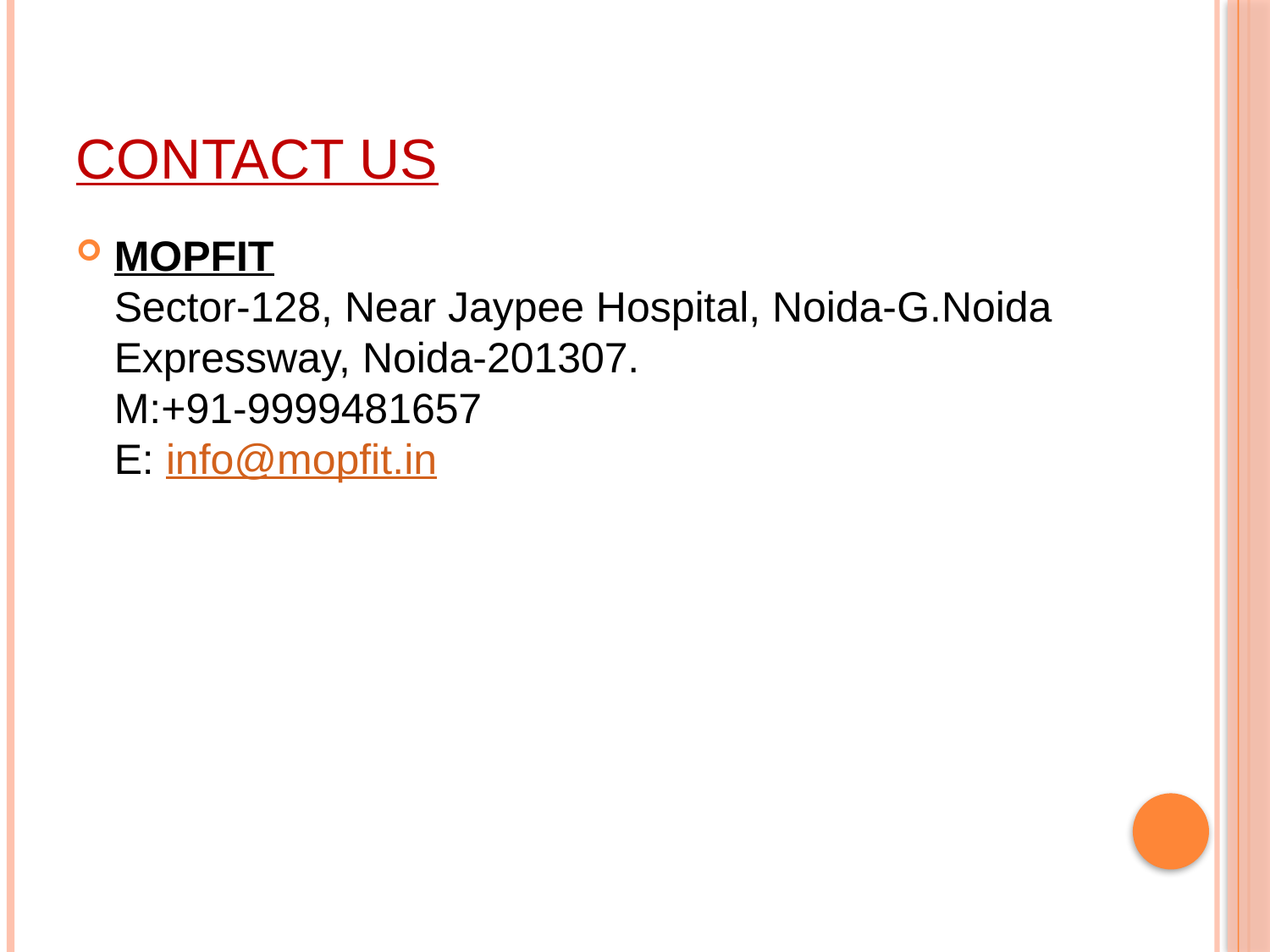

# Contact us
MOPFIT
Sector-128, Near Jaypee Hospital, Noida-G.Noida Expressway, Noida-201307.
M:+91-9999481657 
E: info@mopfit.in